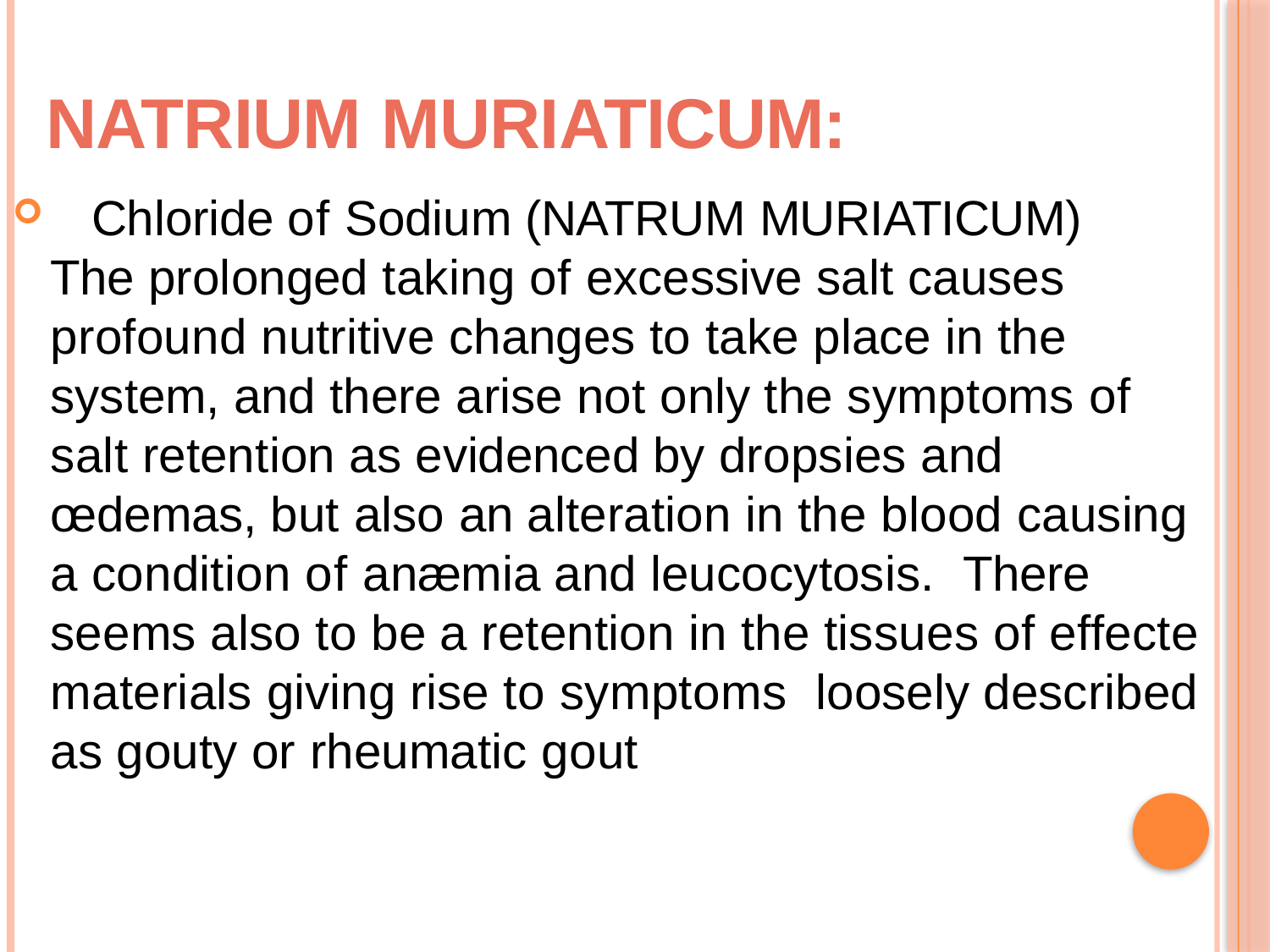

# NATRIUM MURIATICUM:
   Chloride of Sodium (NATRUM MURIATICUM)
The prolonged taking of excessive salt causes profound nutritive changes to take place in the  system, and there arise not only the symptoms of salt retention as evidenced by dropsies and  œdemas, but also an alteration in the blood causing a condition of anæmia and leucocytosis.  There seems also to be a retention in the tissues of effecte materials giving rise to symptoms  loosely described as gouty or rheumatic gout